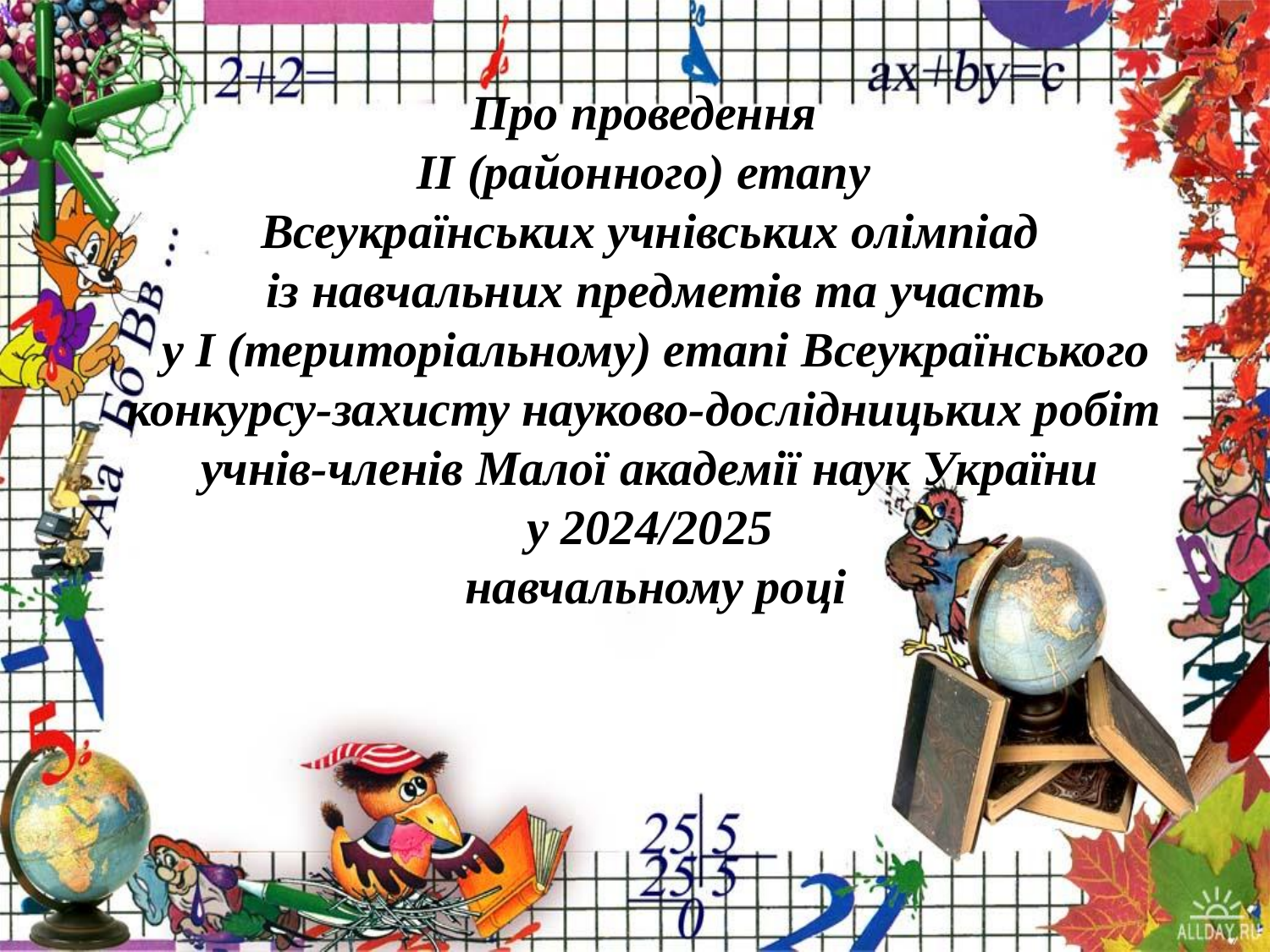

# Про проведення ІІ (районного) етапу Всеукраїнських учнівських олімпіад із навчальних предметів та участь у І (територіальному) етапі Всеукраїнського конкурсу-захисту науково-дослідницьких робіт учнів-членів Малої академії наук України у 2024/2025 навчальному році